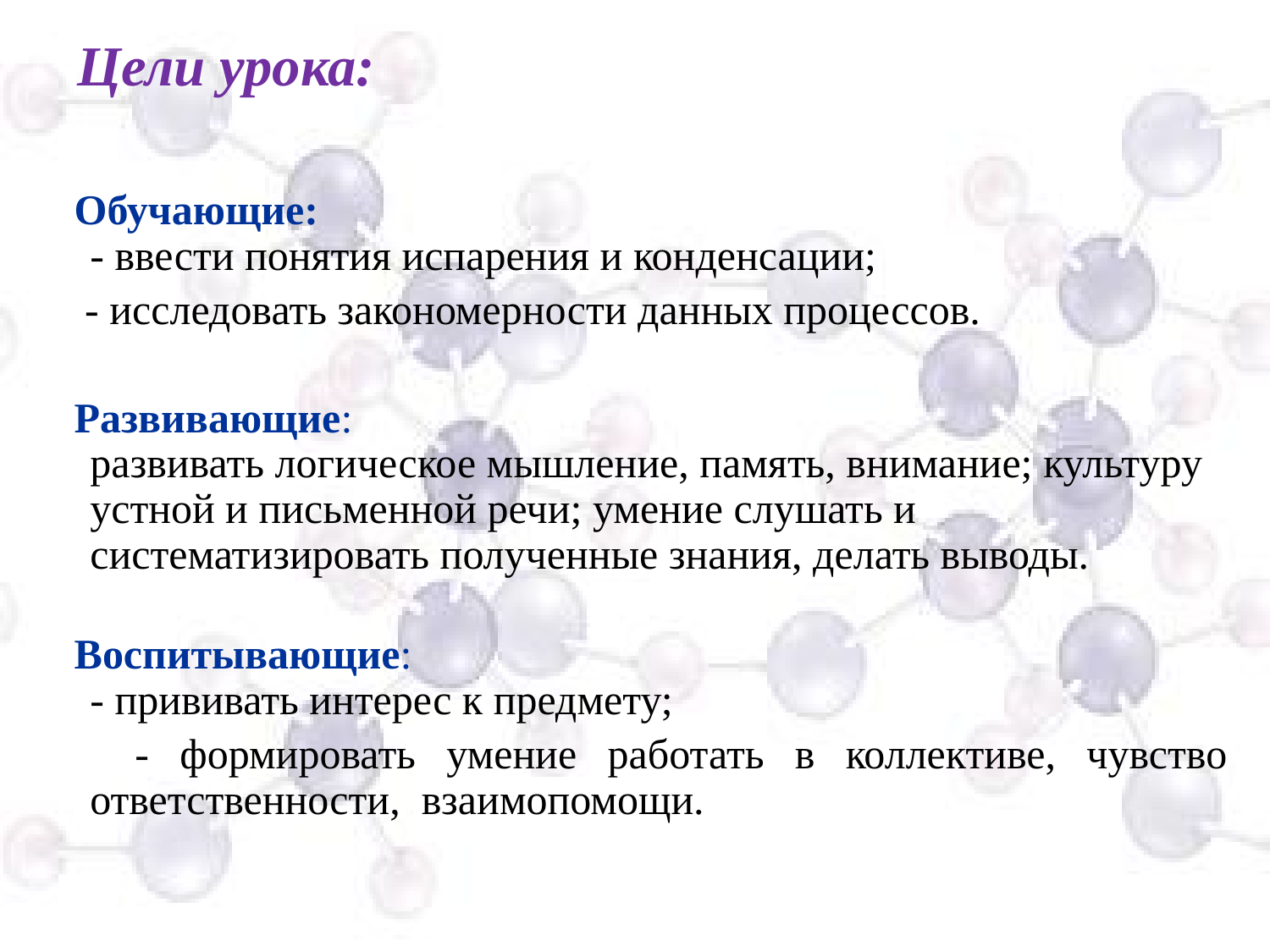

# Цели урока:

   Обучающие:
- ввести понятия испарения и конденсации;
    - исследовать закономерности данных процессов.

   Развивающие:
развивать логическое мышление, память, внимание; культуру устной и письменной речи; умение слушать и систематизировать полученные знания, делать выводы.
   Воспитывающие:
- прививать интерес к предмету;
   - формировать умение работать в коллективе, чувство ответственности,  взаимопомощи.